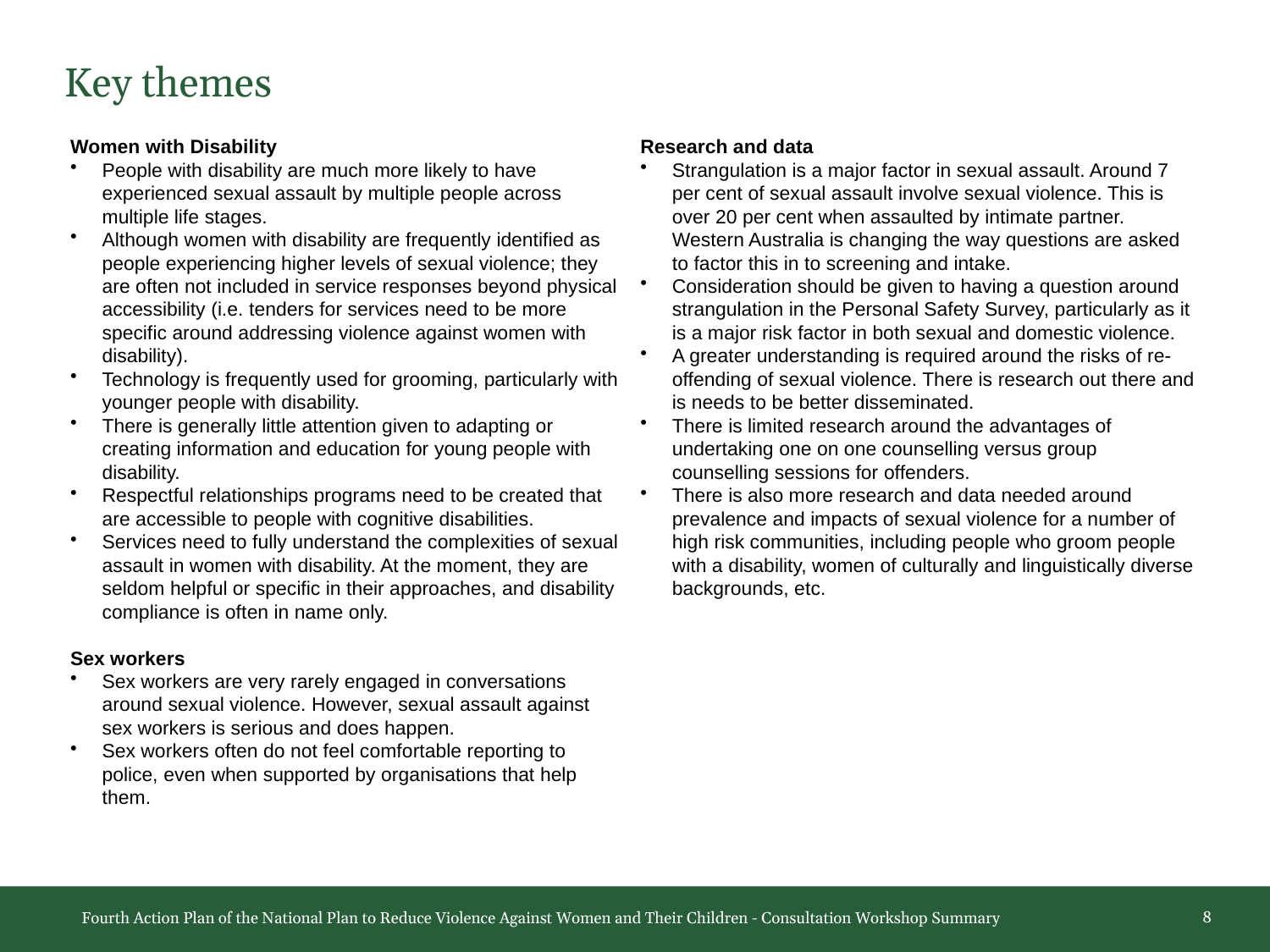

# Key themes
Women with Disability
People with disability are much more likely to have experienced sexual assault by multiple people across multiple life stages.
Although women with disability are frequently identified as people experiencing higher levels of sexual violence; they are often not included in service responses beyond physical accessibility (i.e. tenders for services need to be more specific around addressing violence against women with disability).
Technology is frequently used for grooming, particularly with younger people with disability.
There is generally little attention given to adapting or creating information and education for young people with disability.
Respectful relationships programs need to be created that are accessible to people with cognitive disabilities.
Services need to fully understand the complexities of sexual assault in women with disability. At the moment, they are seldom helpful or specific in their approaches, and disability compliance is often in name only.

Sex workers
Sex workers are very rarely engaged in conversations around sexual violence. However, sexual assault against sex workers is serious and does happen.
Sex workers often do not feel comfortable reporting to police, even when supported by organisations that help them.

Research and data
Strangulation is a major factor in sexual assault. Around 7 per cent of sexual assault involve sexual violence. This is over 20 per cent when assaulted by intimate partner. Western Australia is changing the way questions are asked to factor this in to screening and intake.
Consideration should be given to having a question around strangulation in the Personal Safety Survey, particularly as it is a major risk factor in both sexual and domestic violence.
A greater understanding is required around the risks of re-offending of sexual violence. There is research out there and is needs to be better disseminated.
There is limited research around the advantages of undertaking one on one counselling versus group counselling sessions for offenders.
There is also more research and data needed around prevalence and impacts of sexual violence for a number of high risk communities, including people who groom people with a disability, women of culturally and linguistically diverse backgrounds, etc.

Fourth Action Plan of the National Plan to Reduce Violence Against Women and Their Children - Consultation Workshop Summary
8